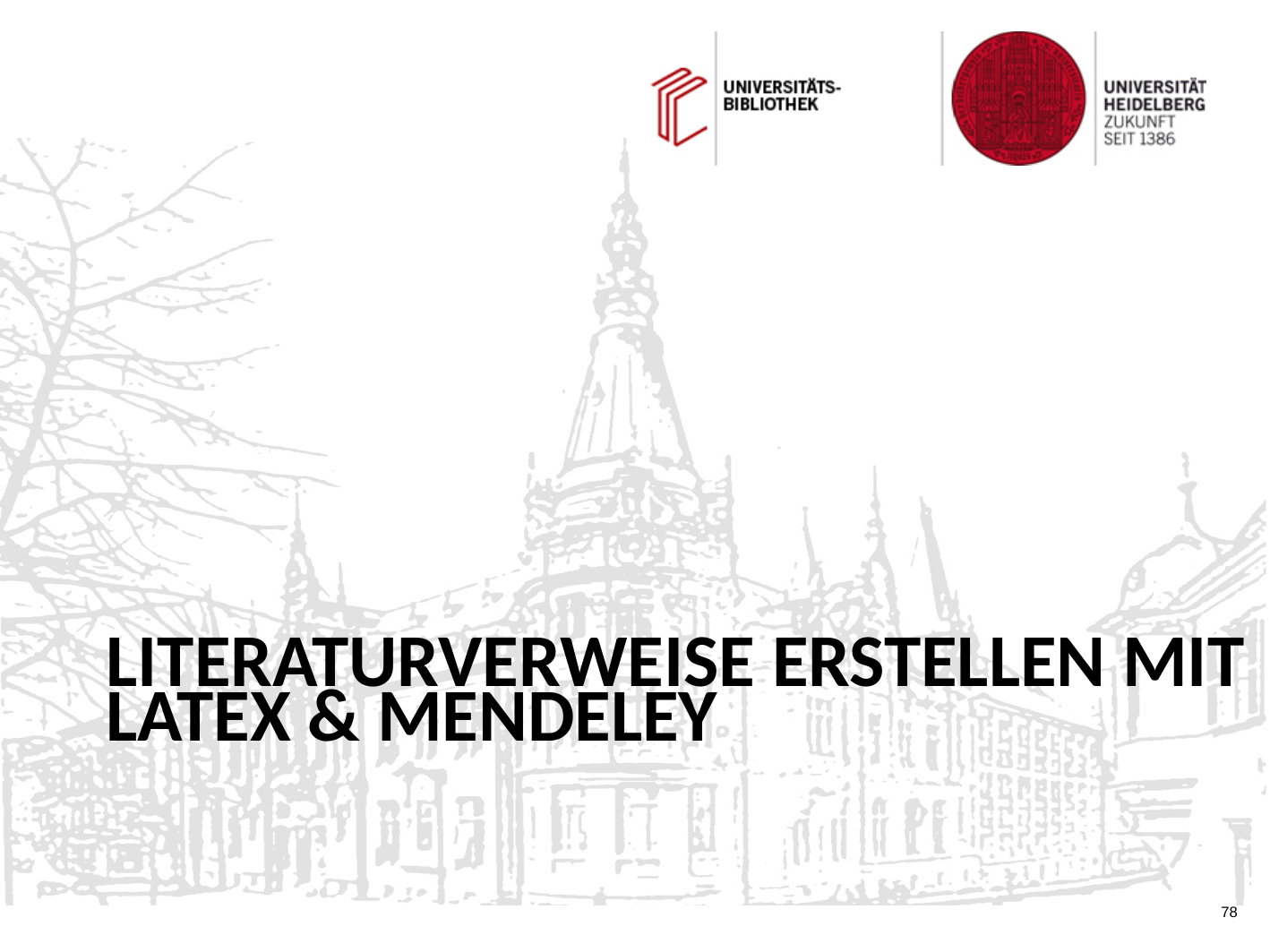

# Literaturverweise erstellen mit LaTeX & Mendeley
78